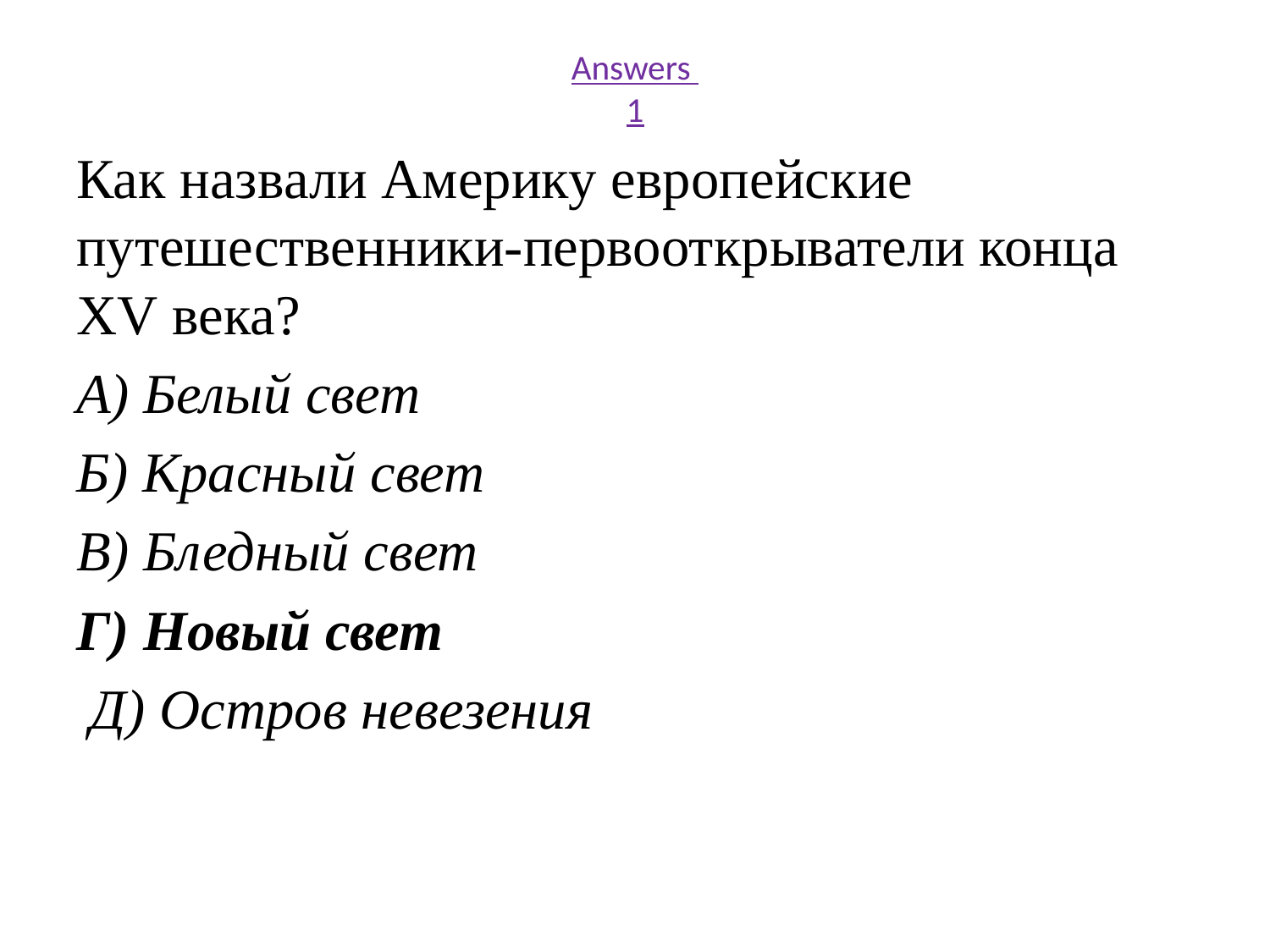

# Answers 1
Как назвали Америку европейские путешественники-первооткрыватели конца XV века?
А) Белый свет
Б) Красный свет
В) Бледный свет
Г) Новый свет
 Д) Остров невезения